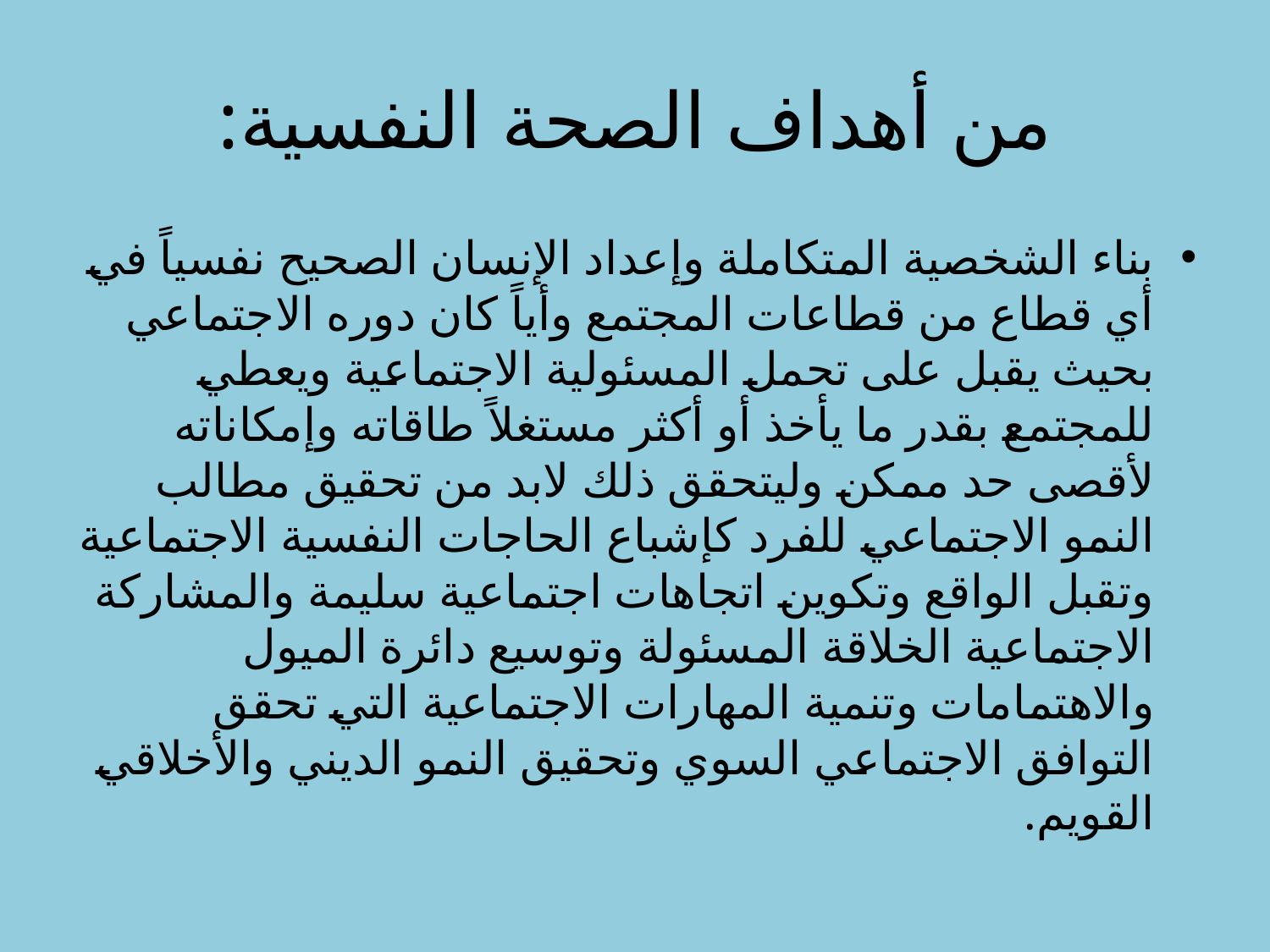

# من أهداف الصحة النفسية:
بناء الشخصية المتكاملة وإعداد الإنسان الصحيح نفسياً في أي قطاع من قطاعات المجتمع وأياً كان دوره الاجتماعي بحيث يقبل على تحمل المسئولية الاجتماعية ويعطي للمجتمع بقدر ما يأخذ أو أكثر مستغلاً طاقاته وإمكاناته لأقصى حد ممكن وليتحقق ذلك لابد من تحقيق مطالب النمو الاجتماعي للفرد كإشباع الحاجات النفسية الاجتماعية وتقبل الواقع وتكوين اتجاهات اجتماعية سليمة والمشاركة الاجتماعية الخلاقة المسئولة وتوسيع دائرة الميول والاهتمامات وتنمية المهارات الاجتماعية التي تحقق التوافق الاجتماعي السوي وتحقيق النمو الديني والأخلاقي القويم.